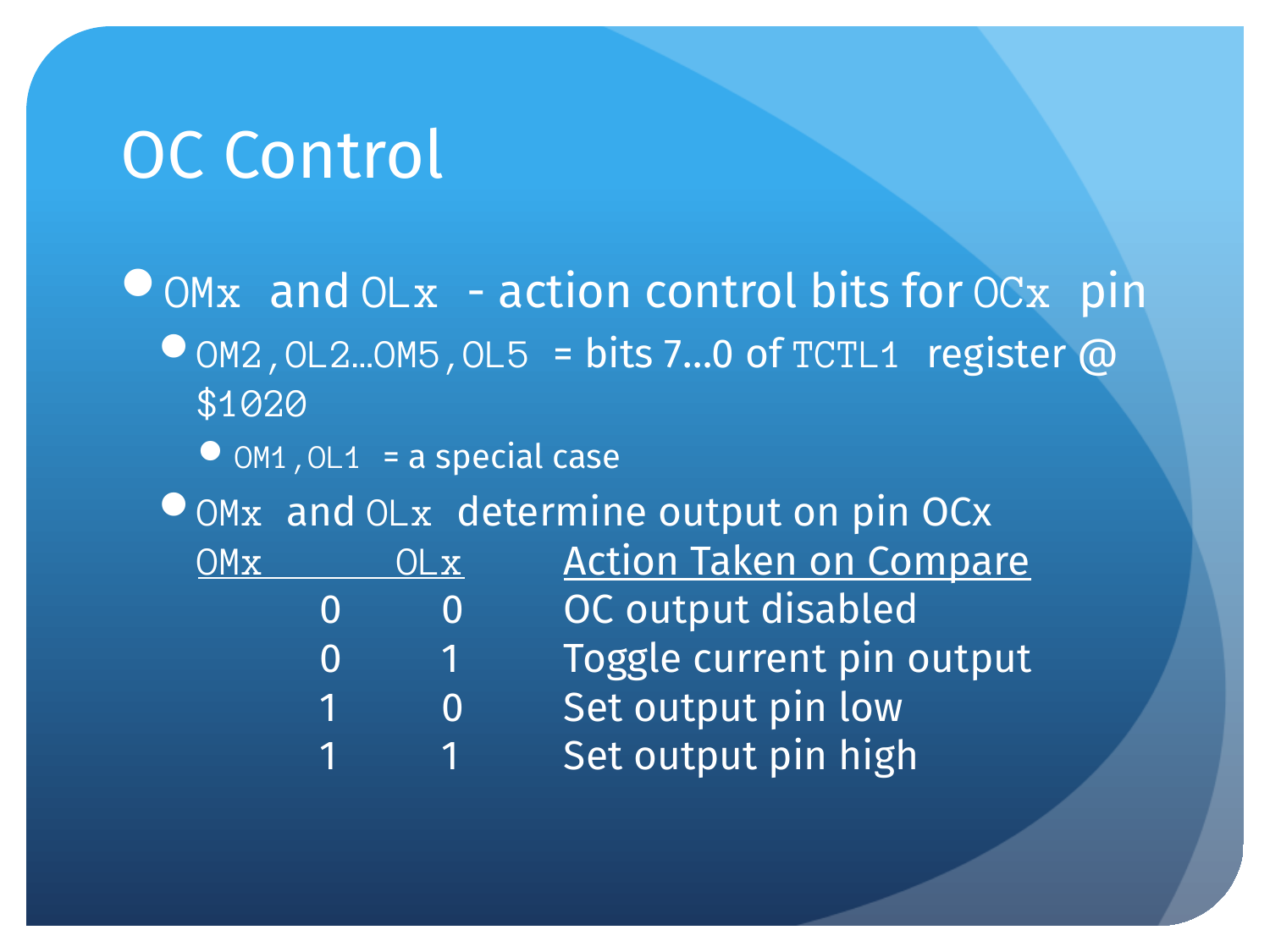

# OC Control
OMx and OLx - action control bits for OCx pin
OM2,OL2…OM5,OL5 = bits 7…0 of TCTL1 register @ $1020
OM1,OL1 = a special case
OMx and OLx determine output on pin OCx
OMx      OLx	Action Taken on Compare
	0	0	OC output disabled
	0	1	Toggle current pin output
	1	0	Set output pin low
	1	1	Set output pin high